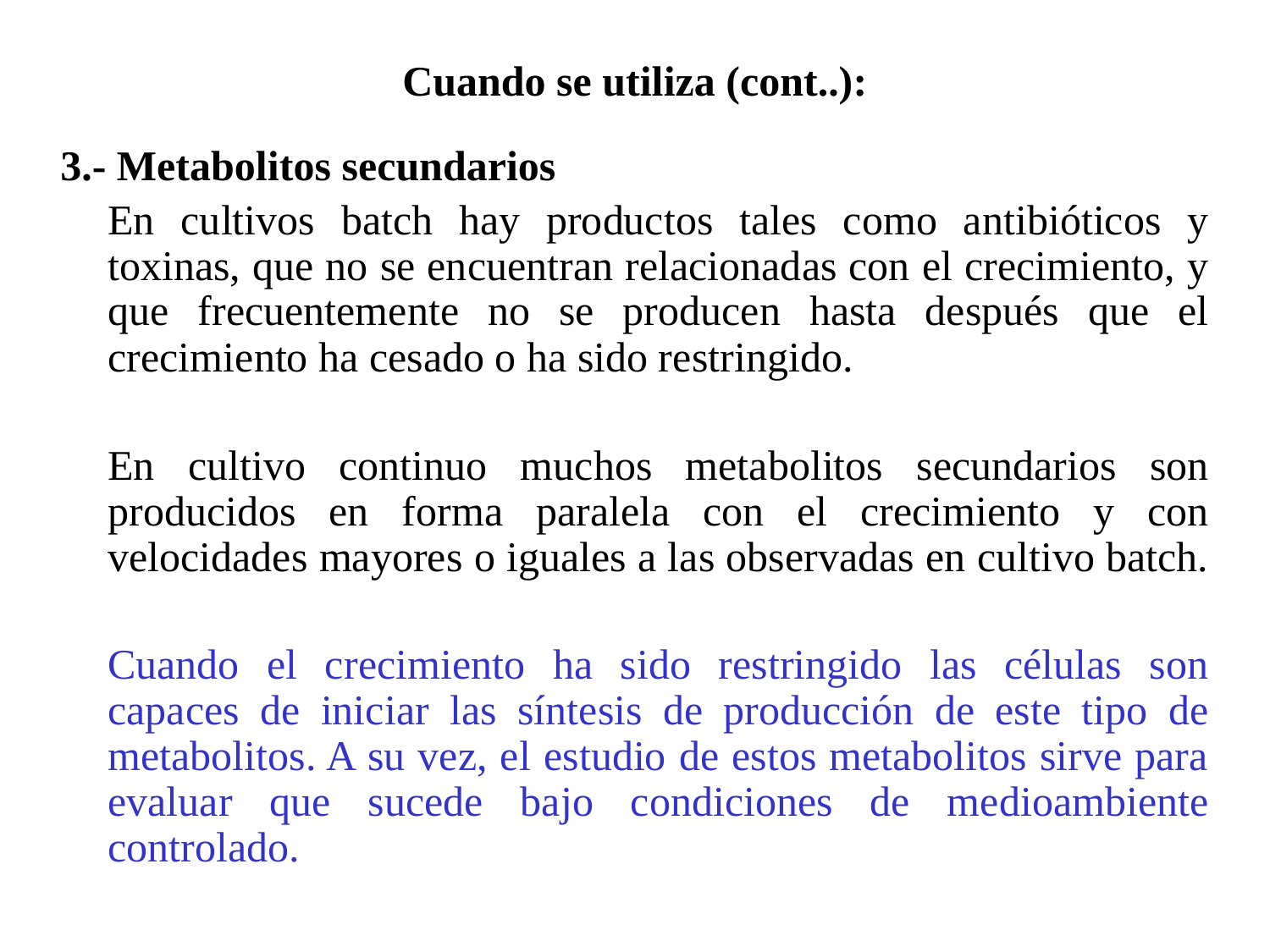

# Cuando se utiliza (cont..):
3.- Metabolitos secundarios
	En cultivos batch hay productos tales como antibióticos y toxinas, que no se encuentran relacionadas con el crecimiento, y que frecuentemente no se producen hasta después que el crecimiento ha cesado o ha sido restringido.

	En cultivo continuo muchos metabolitos secundarios son producidos en forma paralela con el crecimiento y con velocidades mayores o iguales a las observadas en cultivo batch.

	Cuando el crecimiento ha sido restringido las células son capaces de iniciar las síntesis de producción de este tipo de metabolitos. A su vez, el estudio de estos metabolitos sirve para evaluar que sucede bajo condiciones de medioambiente controlado.